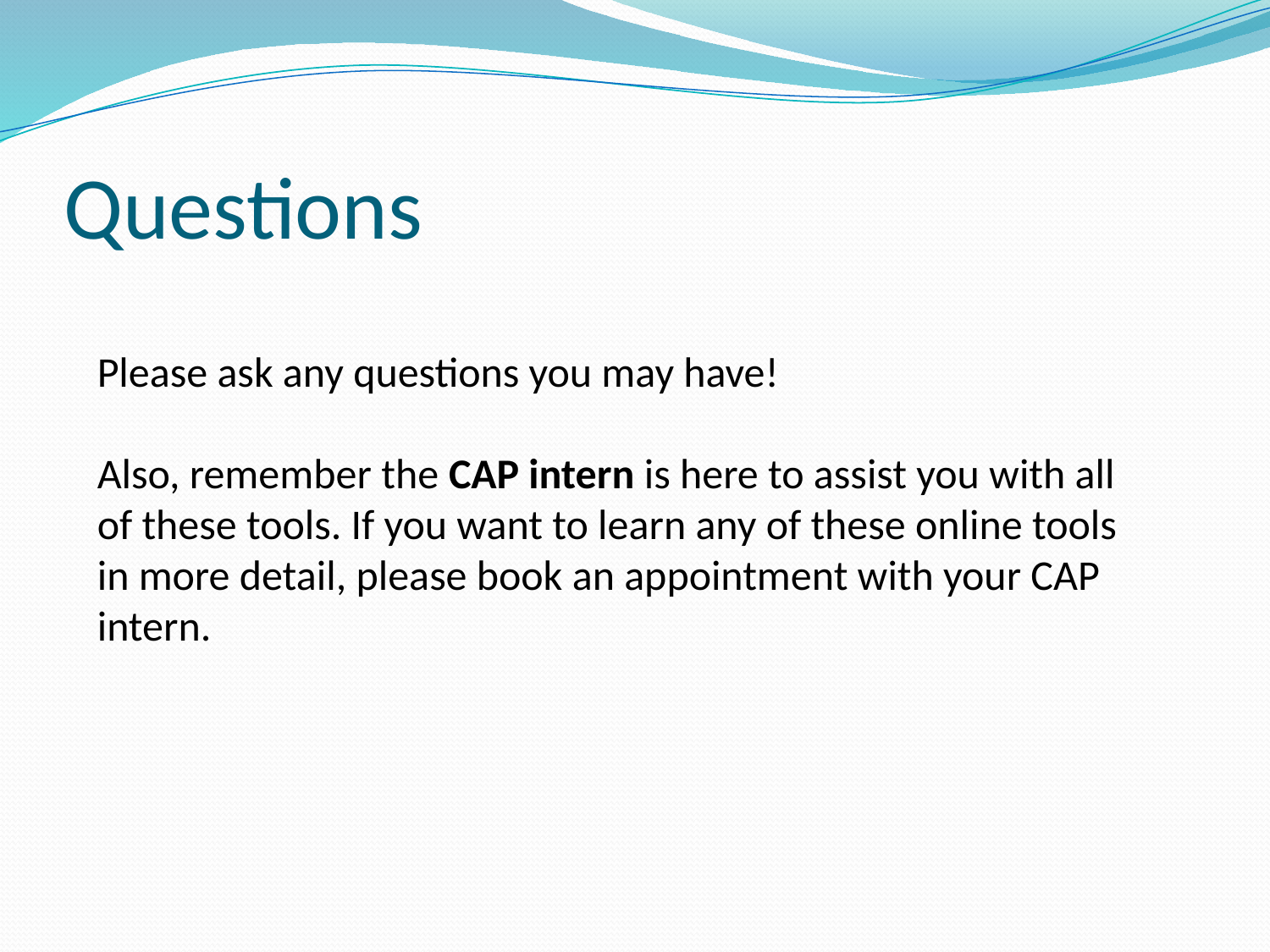

# Questions
Please ask any questions you may have!

Also, remember the CAP intern is here to assist you with all of these tools. If you want to learn any of these online tools in more detail, please book an appointment with your CAP intern.